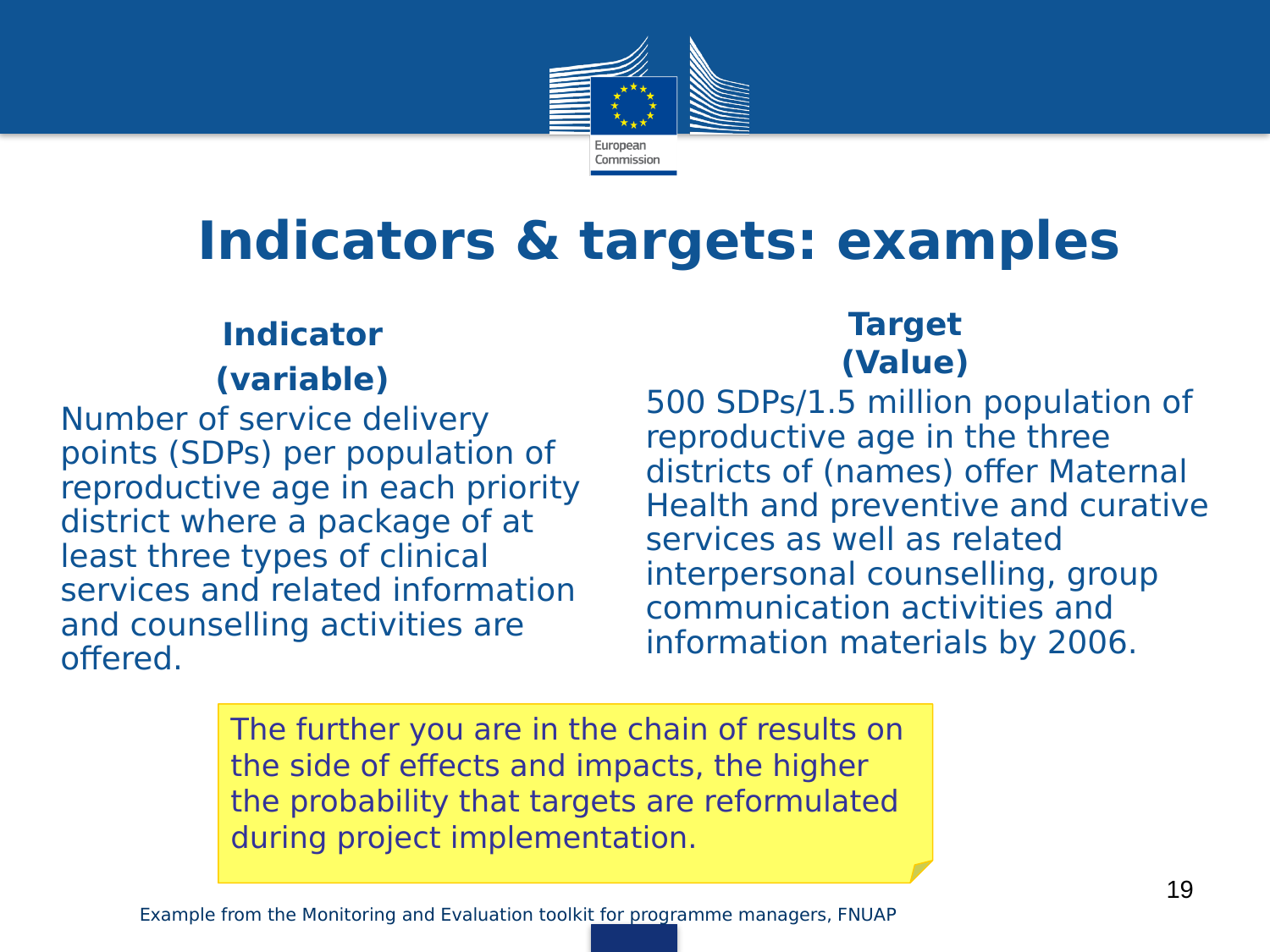

# Indicators & targets: examples
Target
(Value)
	500 SDPs/1.5 million population of reproductive age in the three districts of (names) offer Maternal Health and preventive and curative services as well as related interpersonal counselling, group communication activities and information materials by 2006.
Indicator
(variable)
	Number of service delivery points (SDPs) per population of reproductive age in each priority district where a package of at least three types of clinical services and related information and counselling activities are offered.
The further you are in the chain of results on the side of effects and impacts, the higher the probability that targets are reformulated during project implementation.
19
Example from the Monitoring and Evaluation toolkit for programme managers, FNUAP